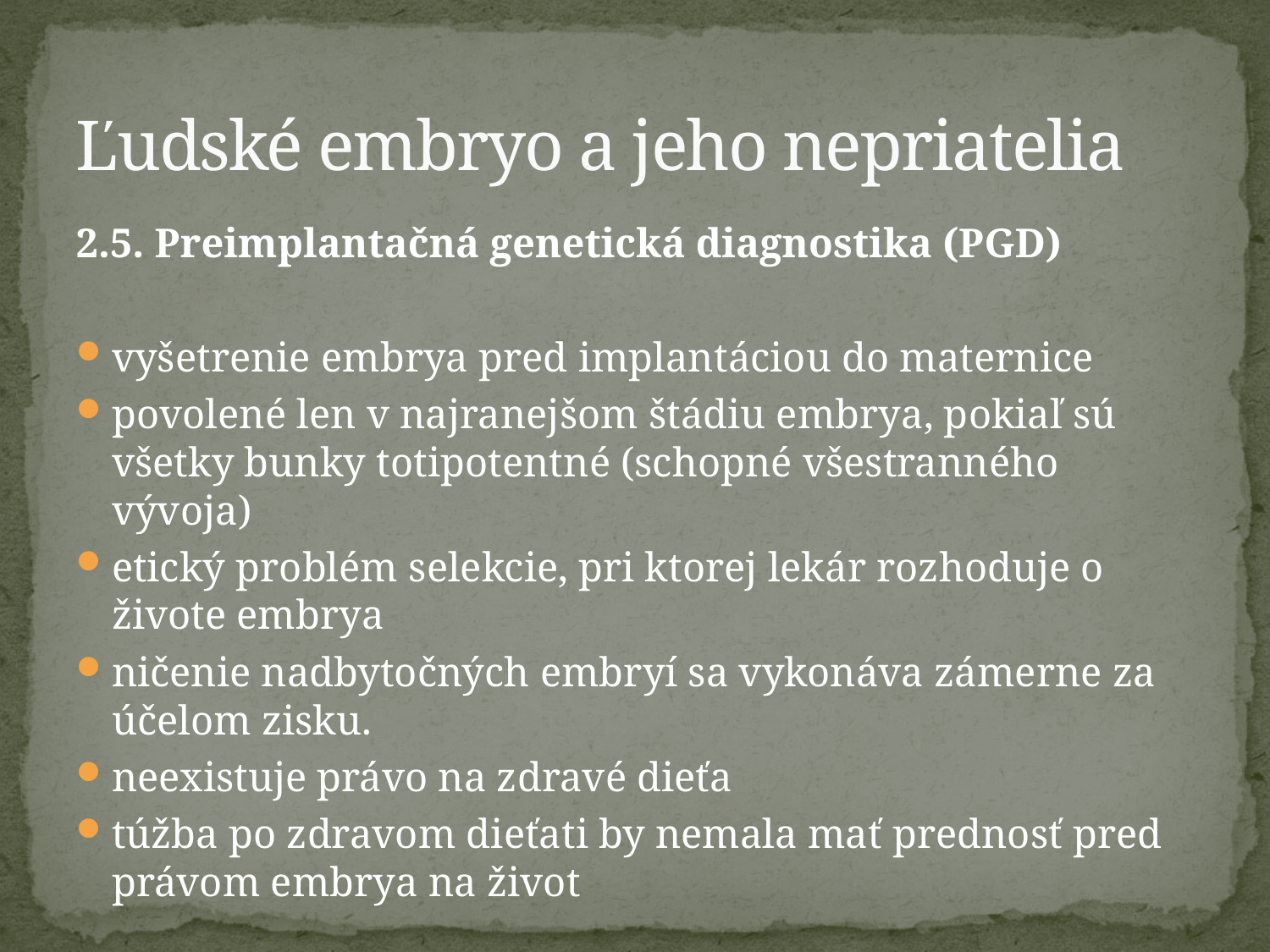

# Ľudské embryo a jeho nepriatelia
2.5. Preimplantačná genetická diagnostika (PGD)

vyšetrenie embrya pred implantáciou do maternice
povolené len v najranejšom štádiu embrya, pokiaľ sú všetky bunky totipotentné (schopné všestranného vývoja)
etický problém selekcie, pri ktorej lekár rozhoduje o živote embrya
ničenie nadbytočných embryí sa vykonáva zámerne za účelom zisku.
neexistuje právo na zdravé dieťa
túžba po zdravom dieťati by nemala mať prednosť pred právom embrya na život